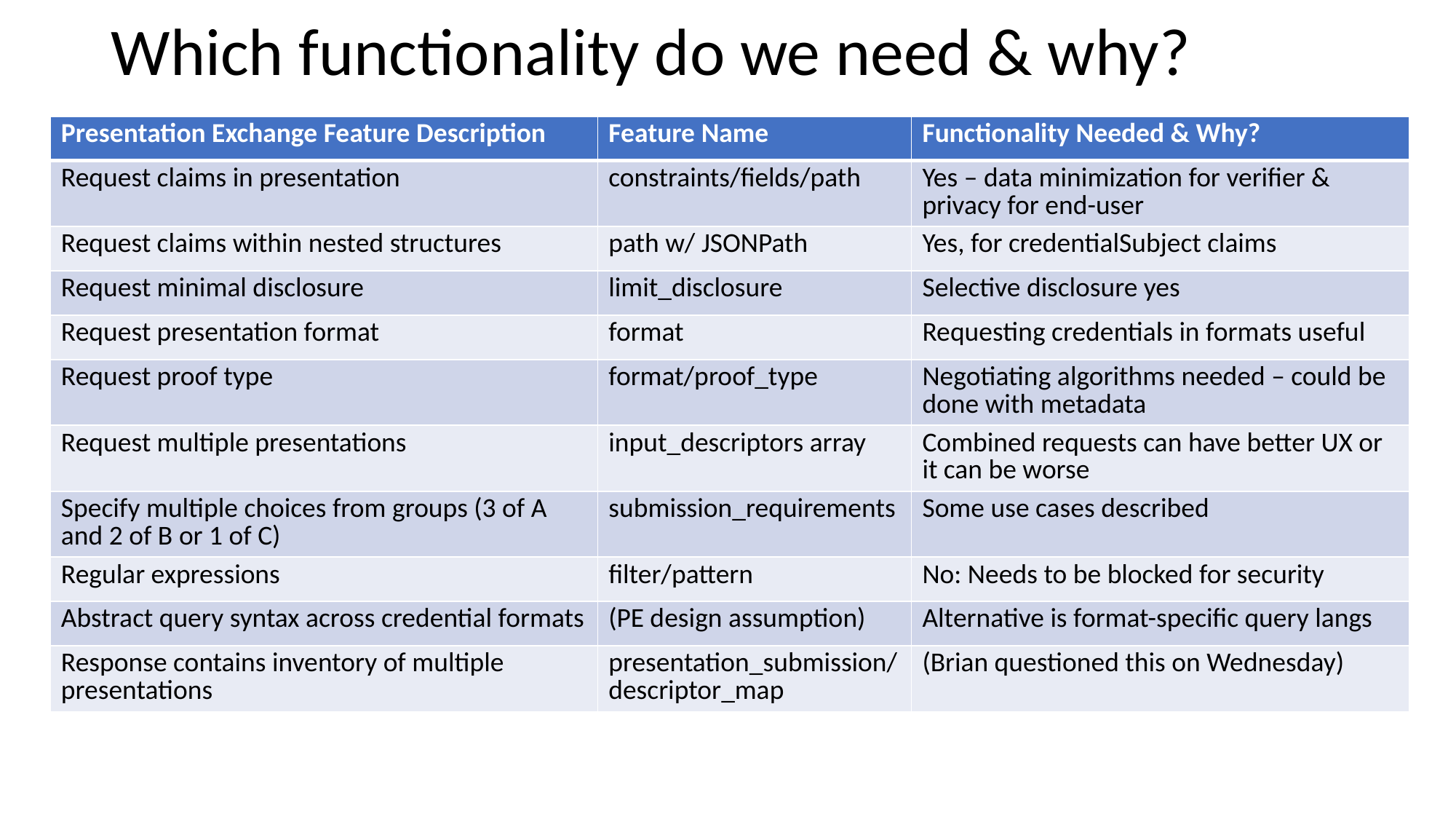

# Which functionality do we need & why?
| Presentation Exchange Feature Description | Feature Name | Functionality Needed & Why? |
| --- | --- | --- |
| Request claims in presentation | constraints/fields/path | Yes – data minimization for verifier & privacy for end-user |
| Request claims within nested structures | path w/ JSONPath | Yes, for credentialSubject claims |
| Request minimal disclosure | limit\_disclosure | Selective disclosure yes |
| Request presentation format | format | Requesting credentials in formats useful |
| Request proof type | format/proof\_type | Negotiating algorithms needed – could be done with metadata |
| Request multiple presentations | input\_descriptors array | Combined requests can have better UX or it can be worse |
| Specify multiple choices from groups (3 of A and 2 of B or 1 of C) | submission\_requirements | Some use cases described |
| Regular expressions | filter/pattern | No: Needs to be blocked for security |
| Abstract query syntax across credential formats | (PE design assumption) | Alternative is format-specific query langs |
| Response contains inventory of multiple presentations | presentation\_submission/descriptor\_map | (Brian questioned this on Wednesday) |